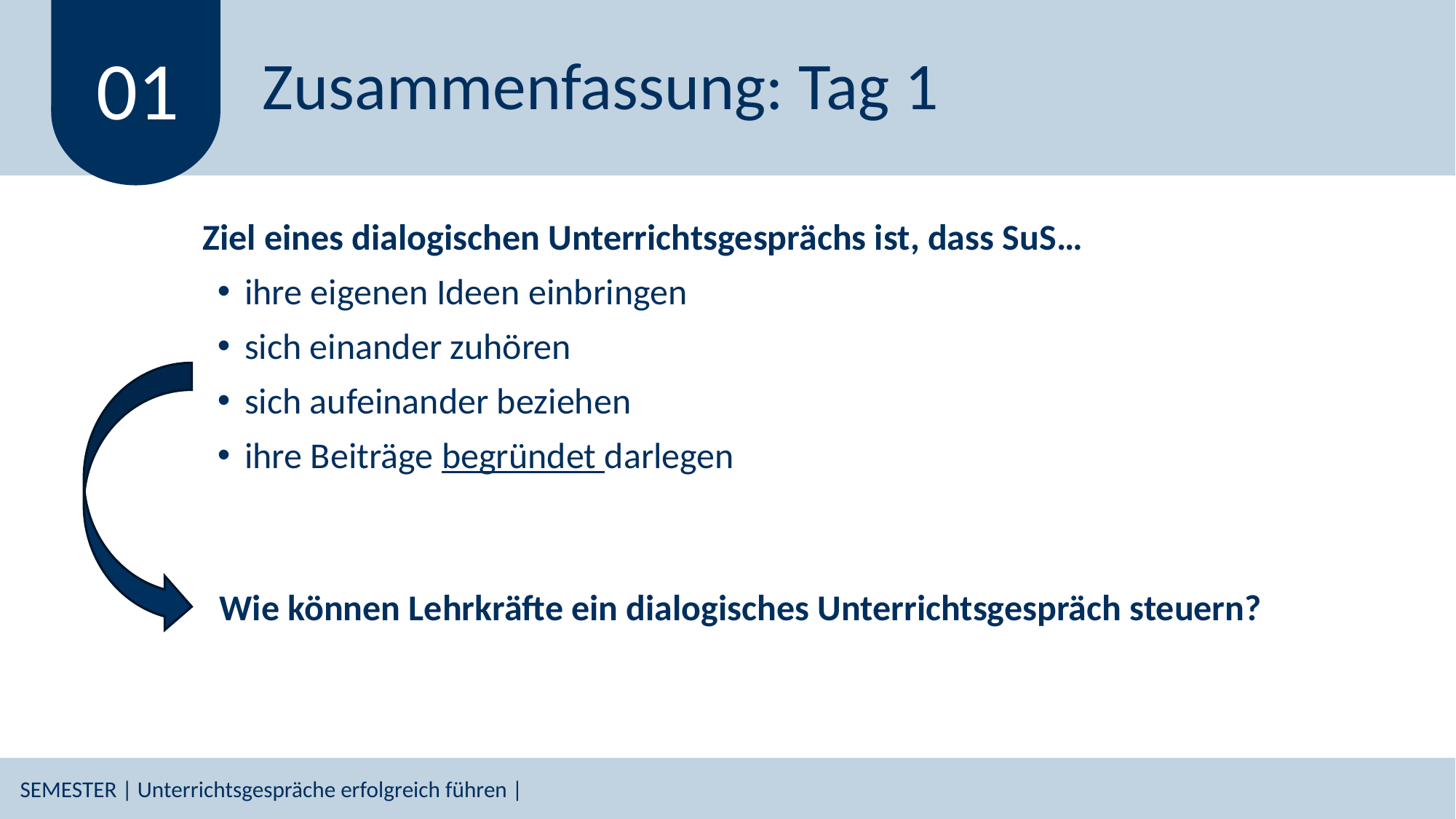

# Zusammenfassung: Tag 1
01
Ziel eines dialogischen Unterrichtsgesprächs ist, dass SuS…
ihre eigenen Ideen einbringen
sich einander zuhören
sich aufeinander beziehen
ihre Beiträge begründet darlegen

Wie können Lehrkräfte ein dialogisches Unterrichtsgespräch steuern?
SEMESTER | Unterrichtsgespräche erfolgreich führen |